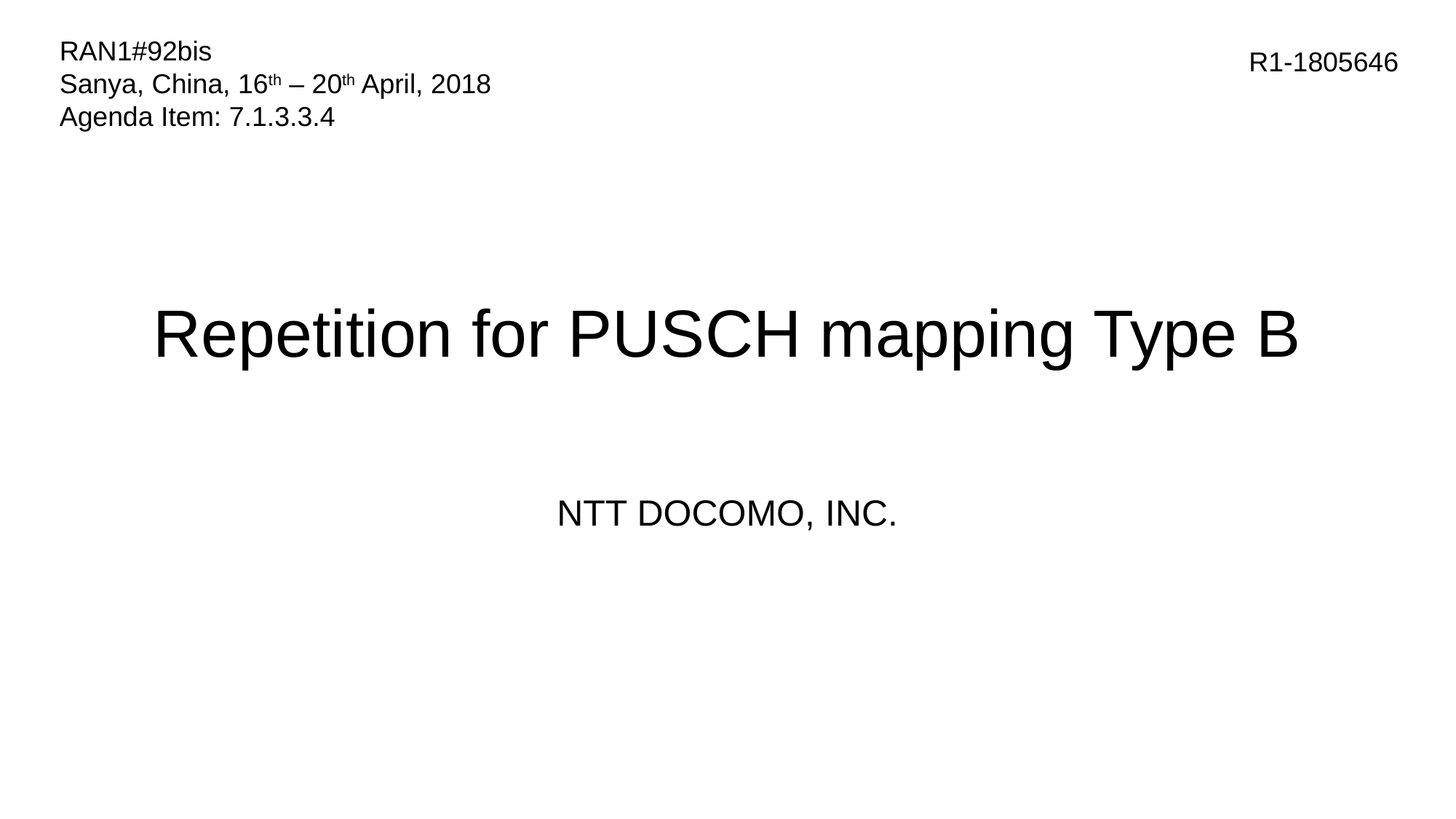

RAN1#92bis
Sanya, China, 16th – 20th April, 2018
Agenda Item: 7.1.3.3.4
R1-1805646
# Repetition for PUSCH mapping Type B

NTT DOCOMO, INC.